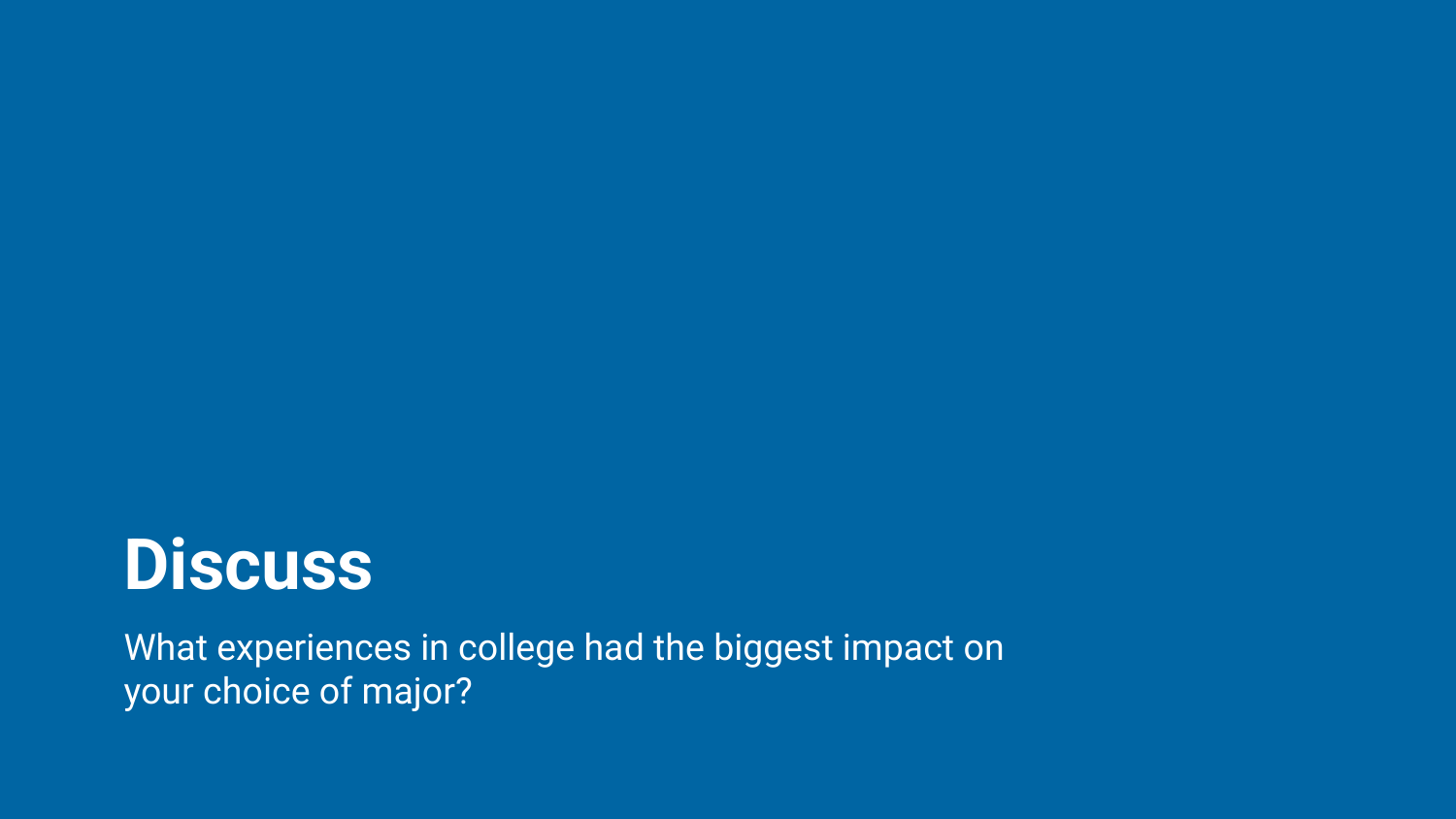

# Discuss
What experiences in college had the biggest impact on your choice of major?